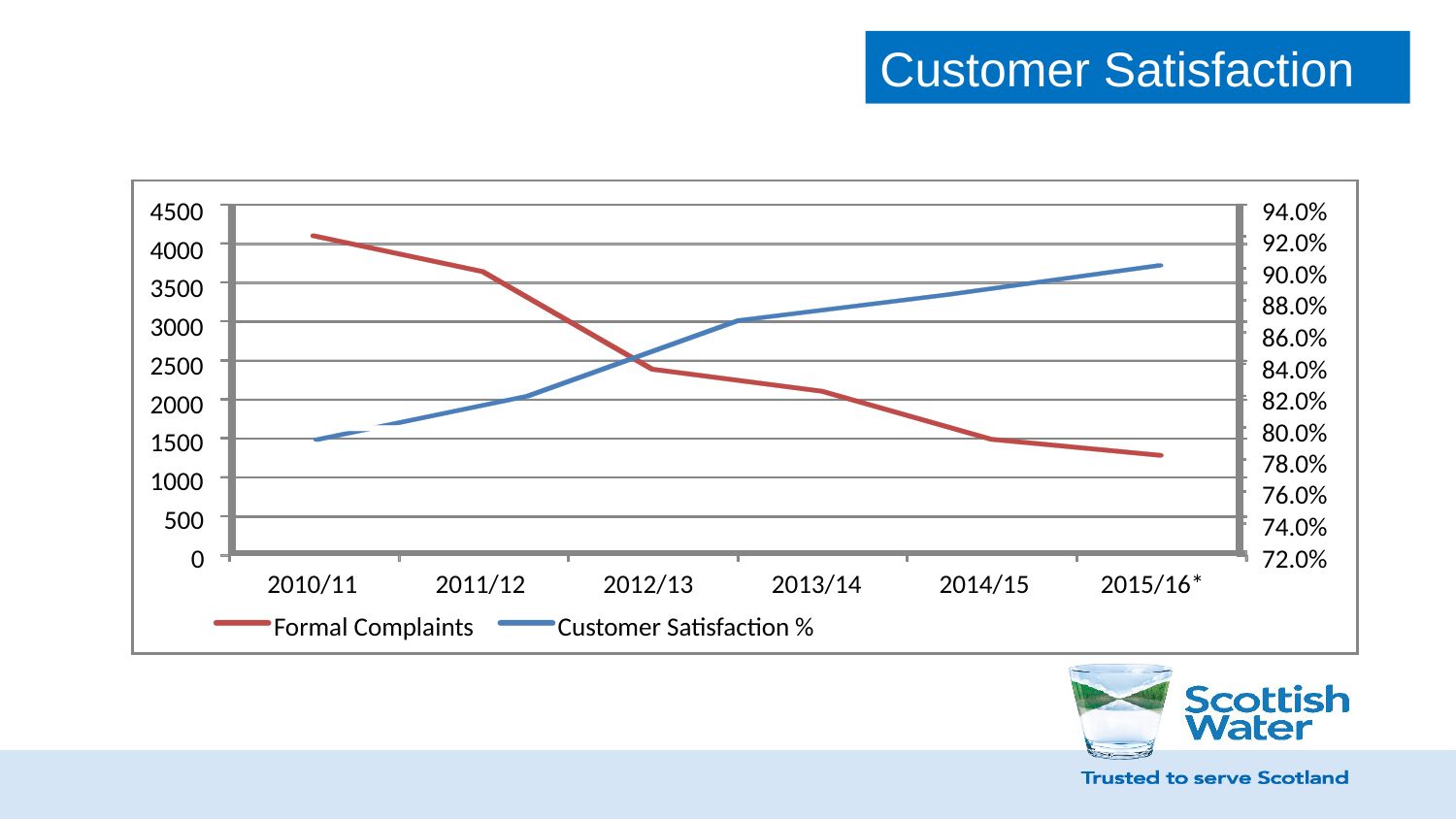

Customer Satisfaction

4500
94.0%

92.0%
4000

90.0%

3500
88.0%
3000
86.0%
2500
84.0%
82.0%
2000
80.0%

1500
78.0%
1000
76.0%
500
74.0%
0
72.0%

2010/11
2011/12
2012/13
2013/14
2014/15
2015/16*
Formal Complaints
Customer Satisfaction % (Old)
Customer Satisfaction (New)